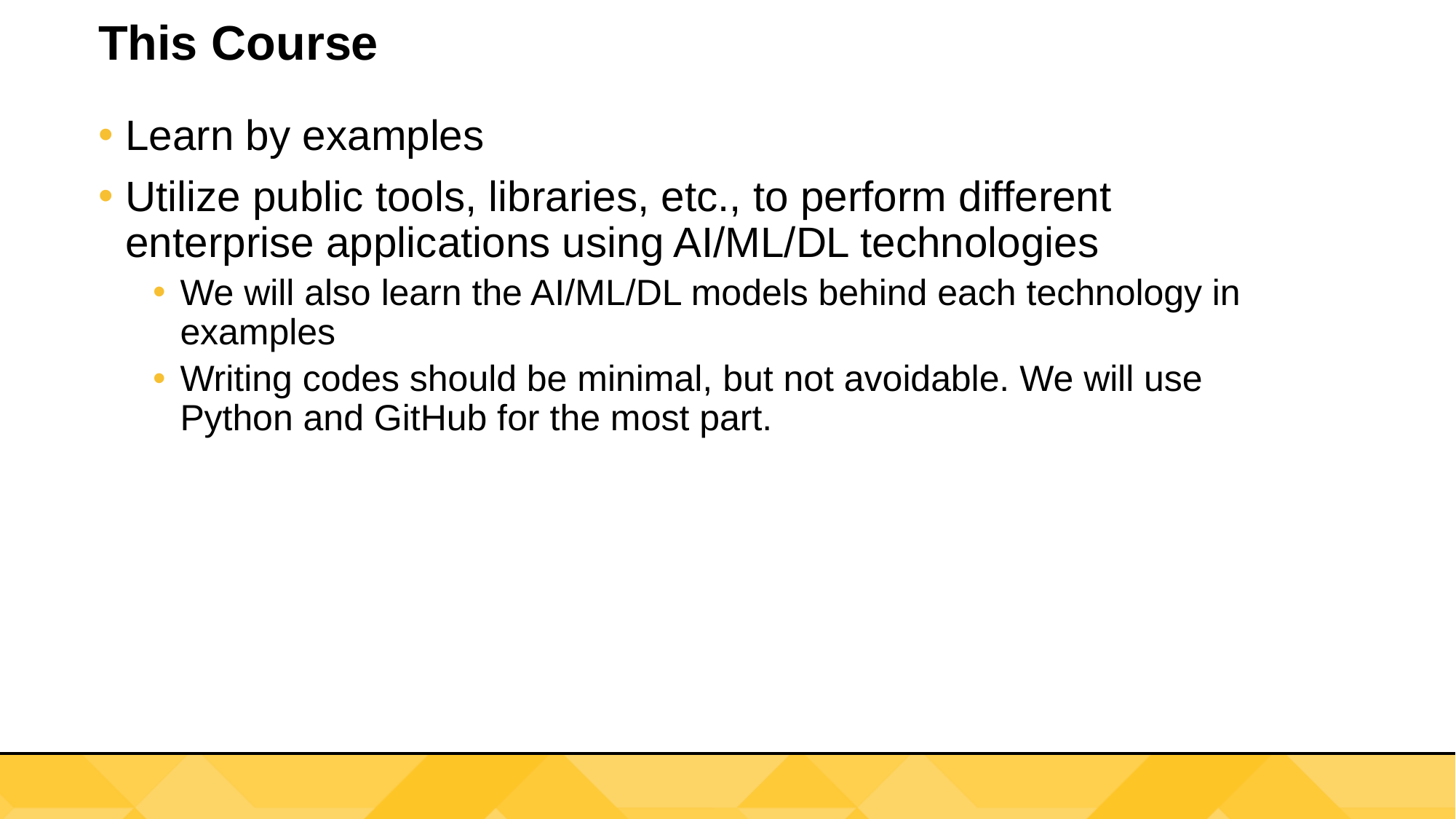

# This Course
Learn by examples
Utilize public tools, libraries, etc., to perform different enterprise applications using AI/ML/DL technologies
We will also learn the AI/ML/DL models behind each technology in examples
Writing codes should be minimal, but not avoidable. We will use Python and GitHub for the most part.